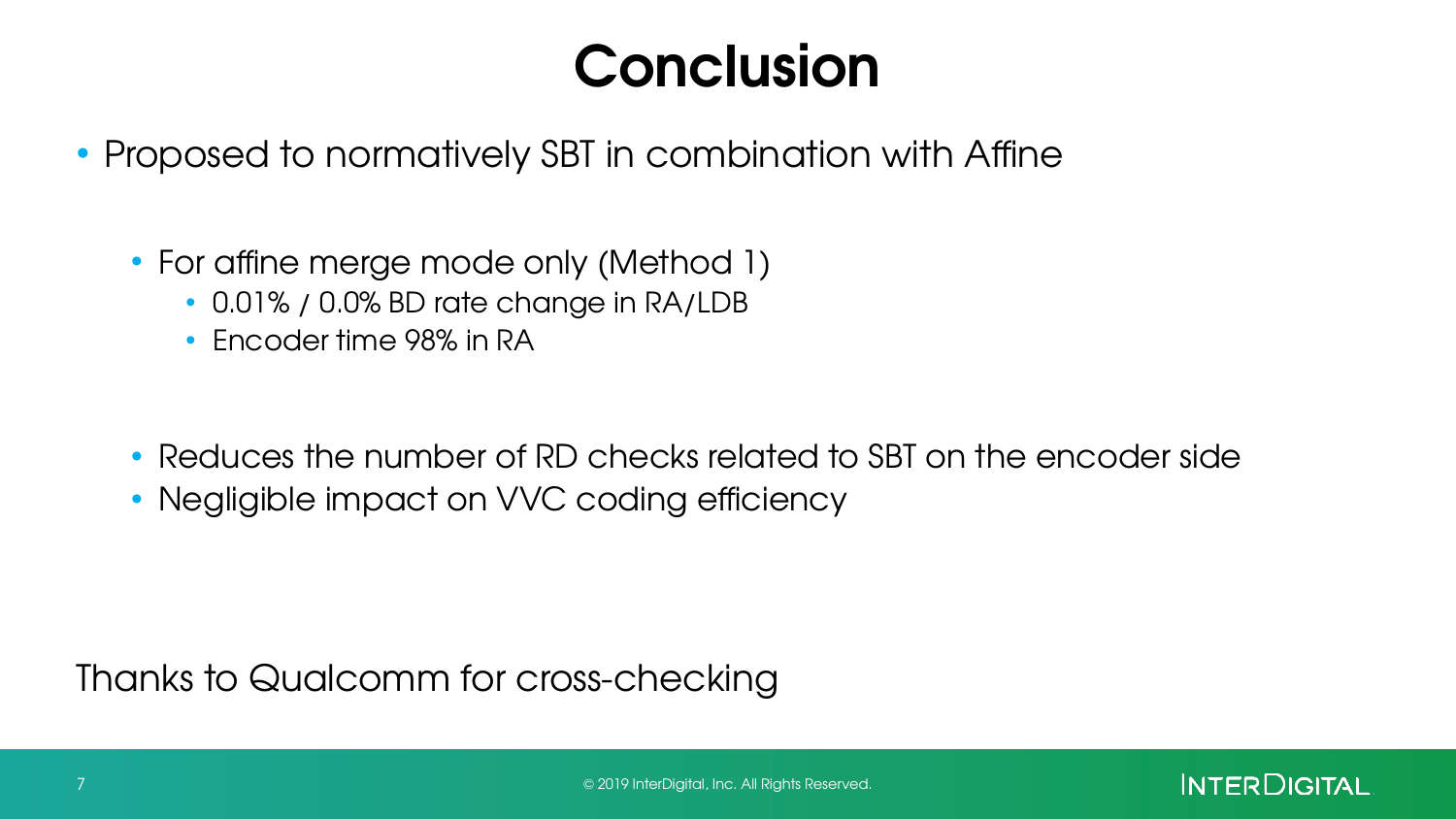

# Conclusion
Proposed to normatively SBT in combination with Affine

For affine merge mode only (Method 1)
0.01% / 0.0% BD rate change in RA/LDB
Encoder time 98% in RA

Reduces the number of RD checks related to SBT on the encoder side
Negligible impact on VVC coding efficiency

Thanks to Qualcomm for cross-checking
7
© 2019 InterDigital, Inc. All Rights Reserved.